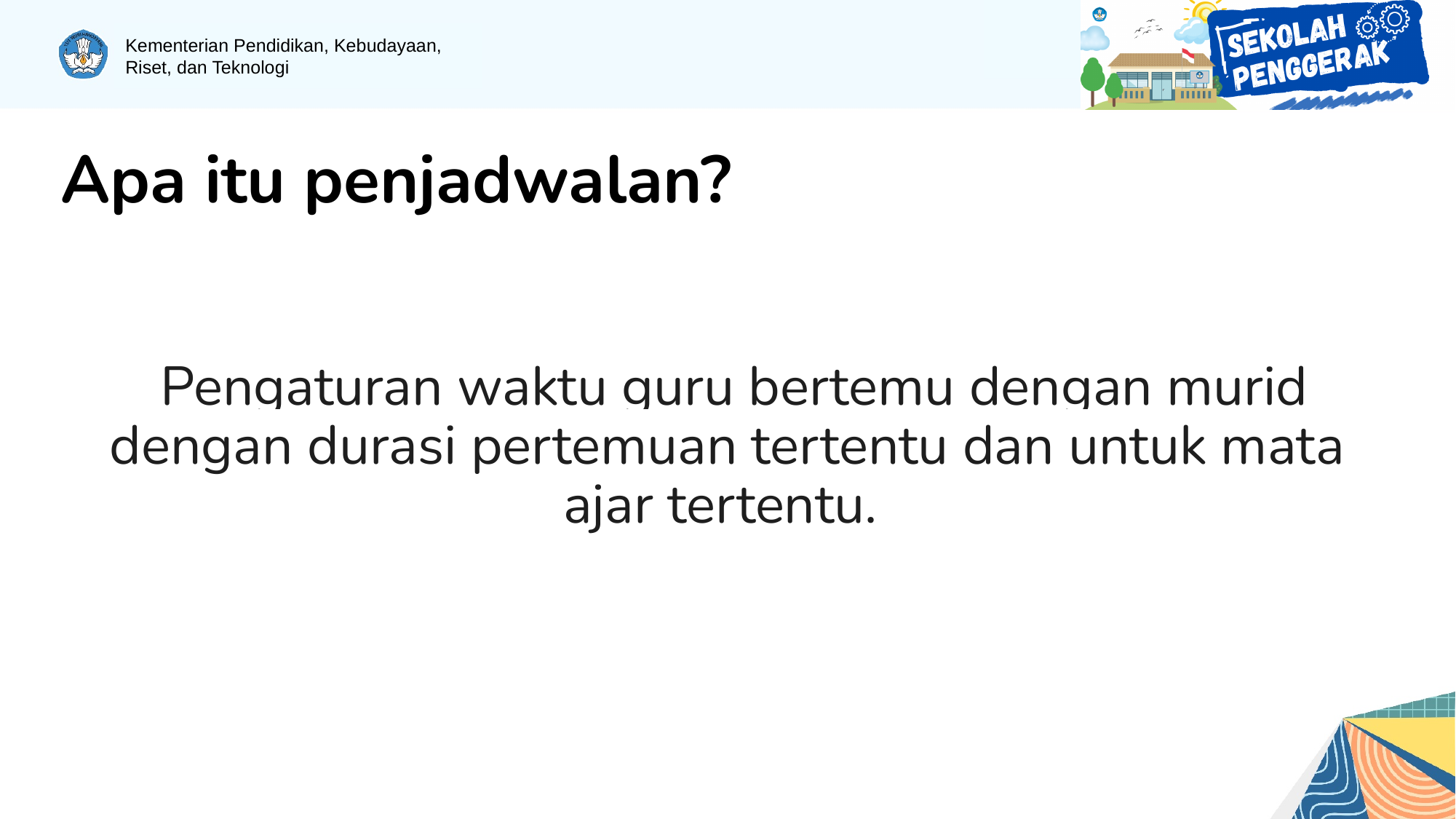

# Apa itu penjadwalan?
 Pengaturan waktu guru bertemu dengan murid dengan durasi pertemuan tertentu dan untuk mata ajar tertentu.